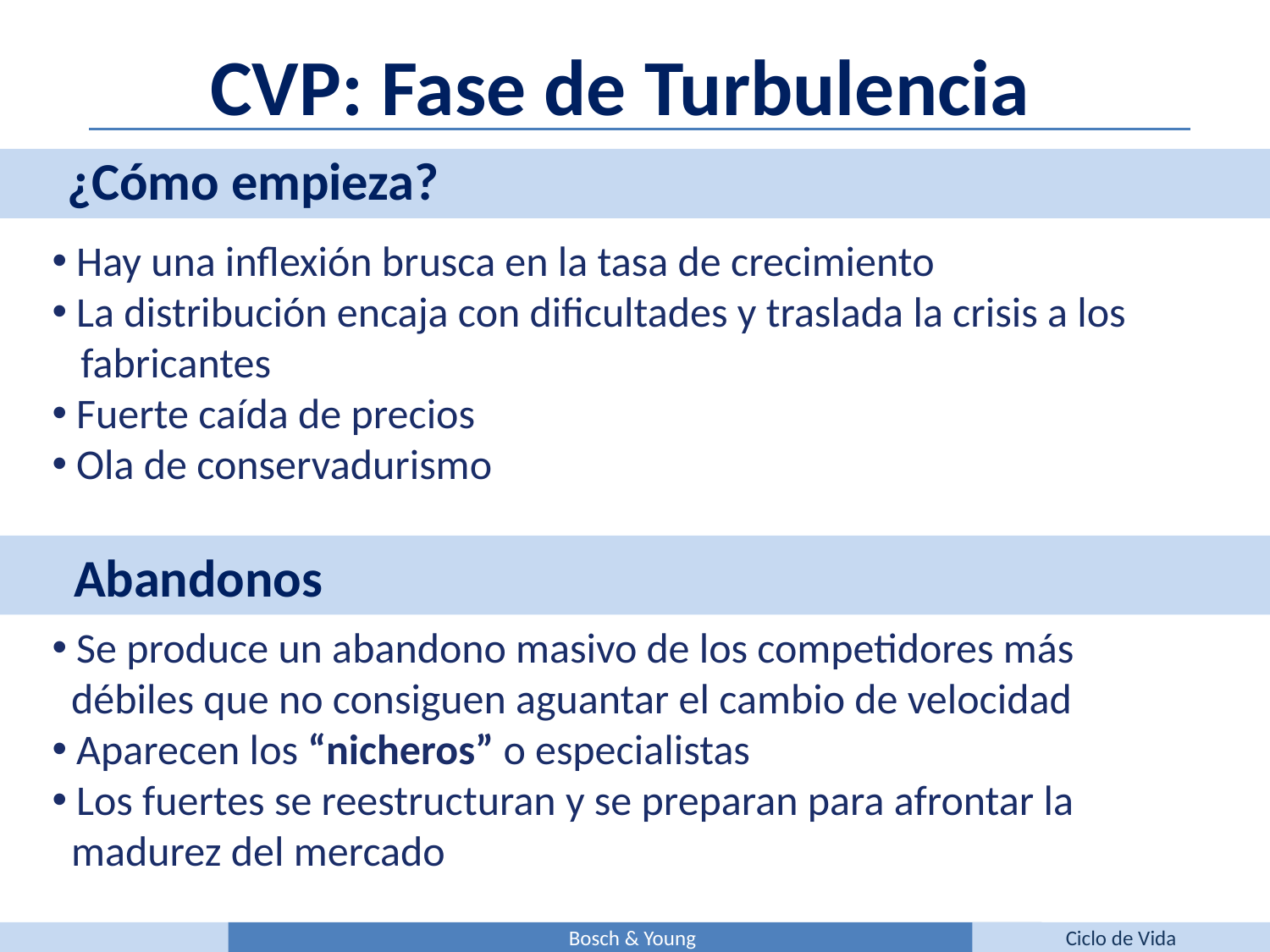

CVP: Fase de Turbulencia
¿Cómo empieza?

 Hay una inflexión brusca en la tasa de crecimiento
 La distribución encaja con dificultades y traslada la crisis a los
   fabricantes
 Fuerte caída de precios
 Ola de conservadurismo

Abandonos
 Se produce un abandono masivo de los competidores más
  débiles que no consiguen aguantar el cambio de velocidad
 Aparecen los “nicheros” o especialistas
 Los fuertes se reestructuran y se preparan para afrontar la
  madurez del mercado

Bosch & Young
Ciclo de Vida